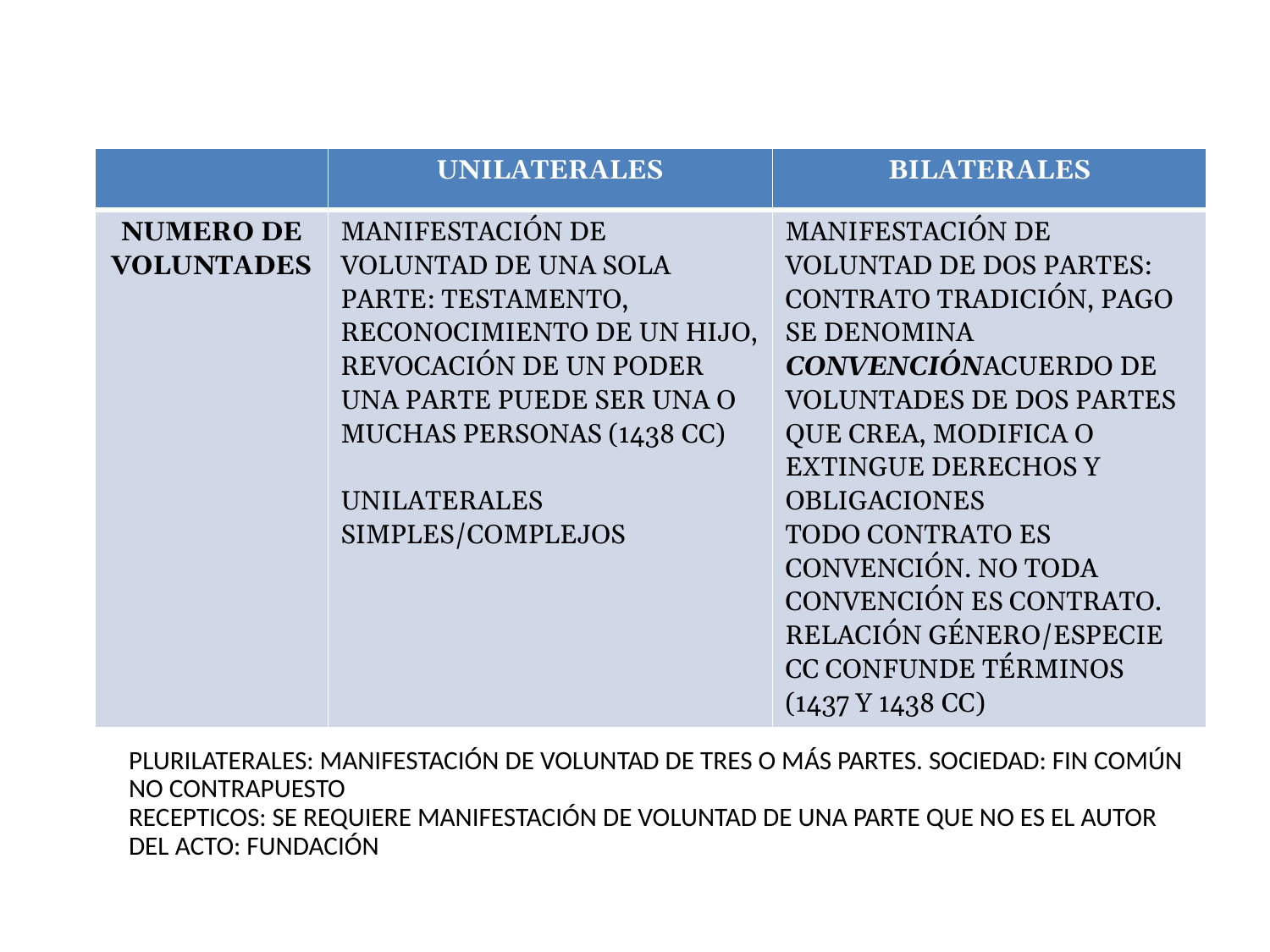

|  | UNILATERALES | BILATERALES |
| --- | --- | --- |
| NUMERO DE VOLUNTADES | MANIFESTACIÓN DE VOLUNTAD DE UNA SOLA PARTE: TESTAMENTO, RECONOCIMIENTO DE UN HIJO, REVOCACIÓN DE UN PODER UNA PARTE PUEDE SER UNA O MUCHAS PERSONAS (1438 CC) UNILATERALES SIMPLES/COMPLEJOS | MANIFESTACIÓN DE VOLUNTAD DE DOS PARTES: CONTRATO TRADICIÓN, PAGO SE DENOMINA CONVENCIÓNACUERDO DE VOLUNTADES DE DOS PARTES QUE CREA, MODIFICA O EXTINGUE DERECHOS Y OBLIGACIONES TODO CONTRATO ES CONVENCIÓN. NO TODA CONVENCIÓN ES CONTRATO. RELACIÓN GÉNERO/ESPECIE CC CONFUNDE TÉRMINOS (1437 Y 1438 CC) |
PLURILATERALES: MANIFESTACIÓN DE VOLUNTAD DE TRES O MÁS PARTES. SOCIEDAD: FIN COMÚN NO CONTRAPUESTO
RECEPTICOS: SE REQUIERE MANIFESTACIÓN DE VOLUNTAD DE UNA PARTE QUE NO ES EL AUTOR DEL ACTO: FUNDACIÓN